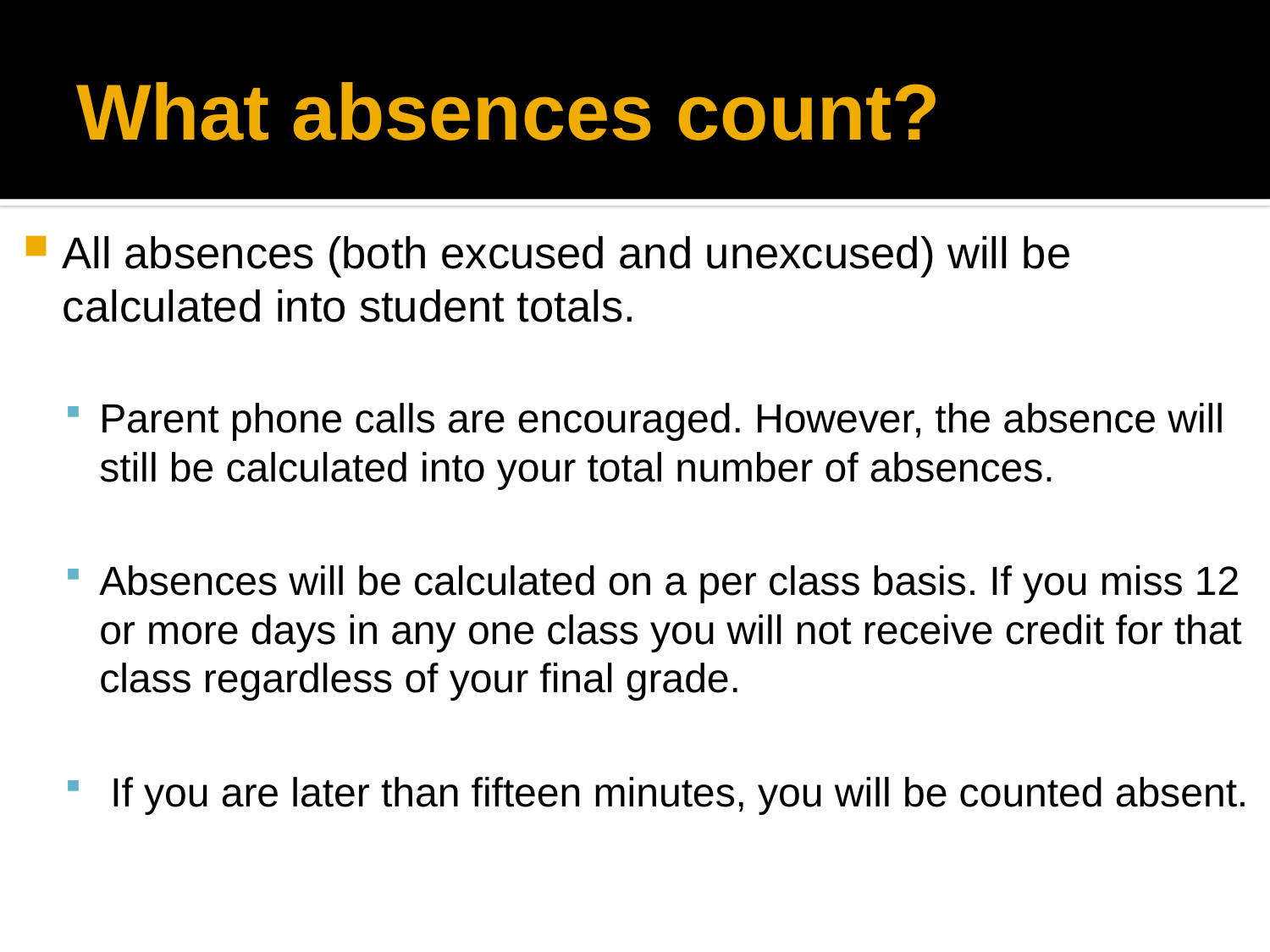

# What absences count?
All absences (both excused and unexcused) will be calculated into student totals.

Parent phone calls are encouraged. However, the absence will still be calculated into your total number of absences.

Absences will be calculated on a per class basis. If you miss 12 or more days in any one class you will not receive credit for that class regardless of your final grade.

 If you are later than fifteen minutes, you will be counted absent.